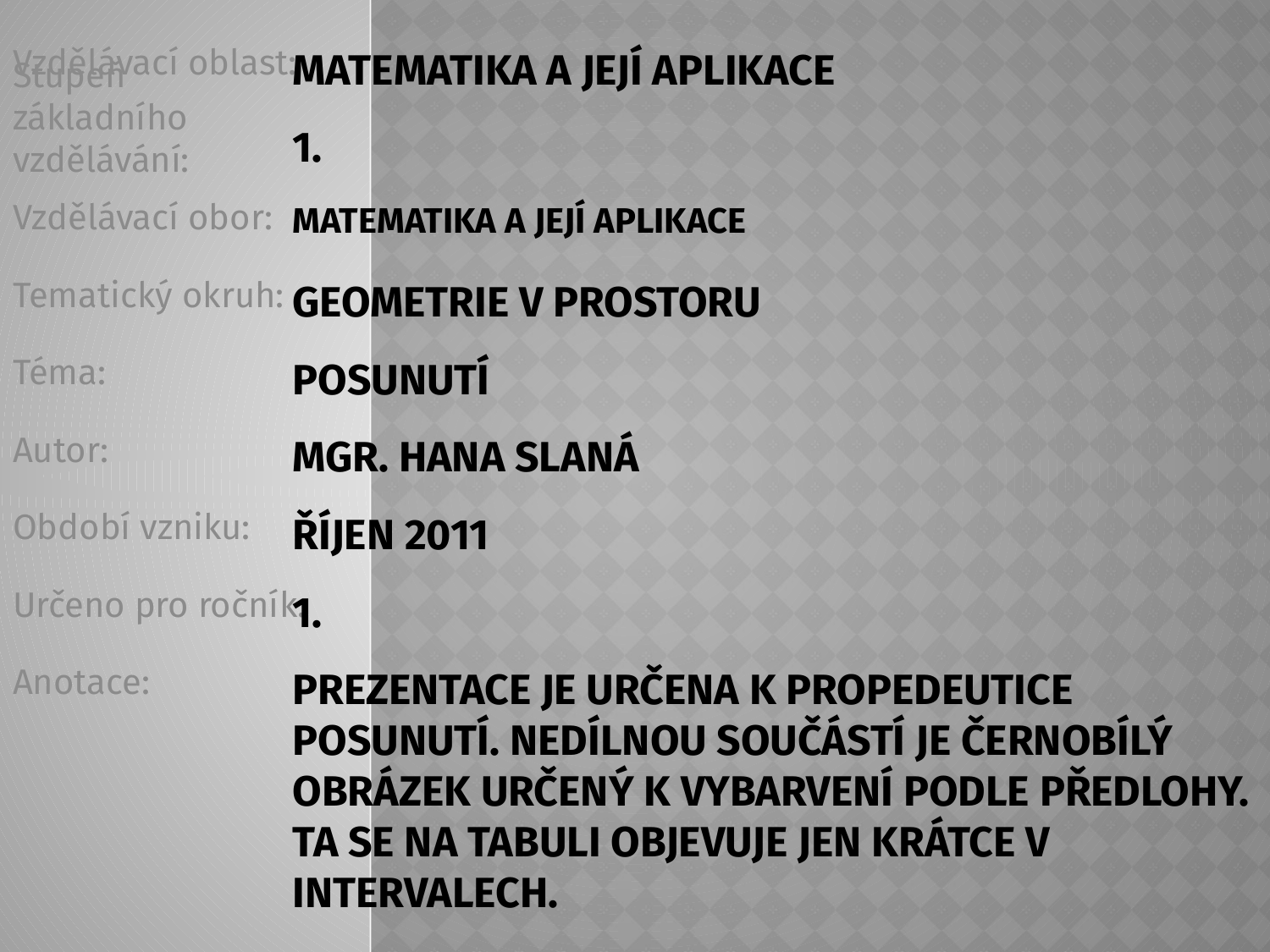

Vzdělávací oblast:
Matematika a její aplikace
1.
Matematika a její aplikace
Geometrie v prostoru
Posunutí
MGR. Hana Slaná
říjen 2011
1.
Prezentace je určena k propedeutice posunutí. Nedílnou součástí je černobílý obrázek určený k vybarvení podle předlohy. Ta se na tabuli objevuje jen krátce v intervalech.
Stupeň základního vzdělávání:
Vzdělávací obor:
Tematický okruh:
Téma:
Autor:
Období vzniku:
Určeno pro ročník:
Anotace: